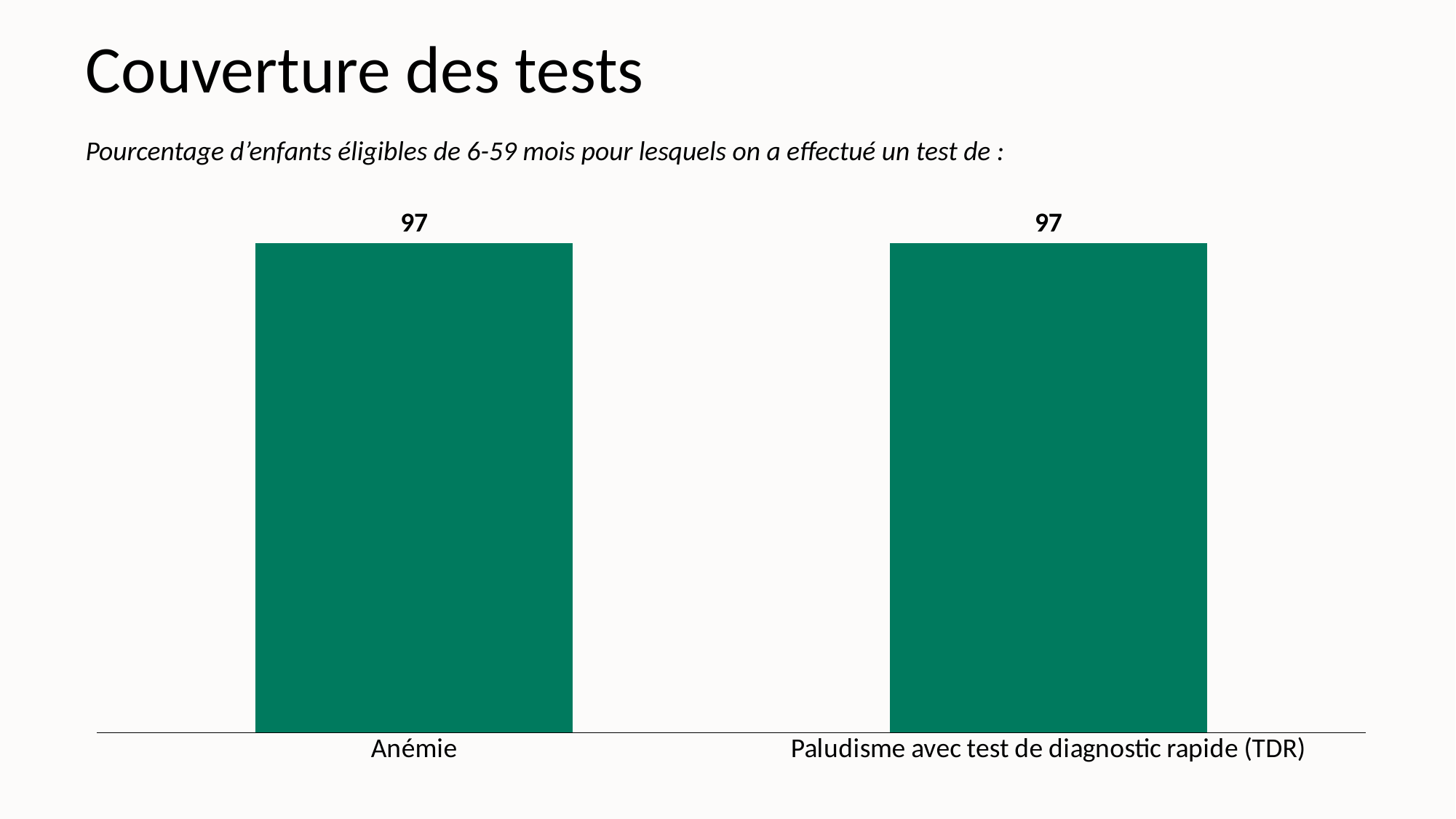

# Couverture des tests
Pourcentage d’enfants éligibles de 6-59 mois pour lesquels on a effectué un test de :

### Chart

| Category | Series 1 |
|---|---|
| Anémie | 97.0 |
| Paludisme avec test de diagnostic rapide (TDR) | 97.0 |